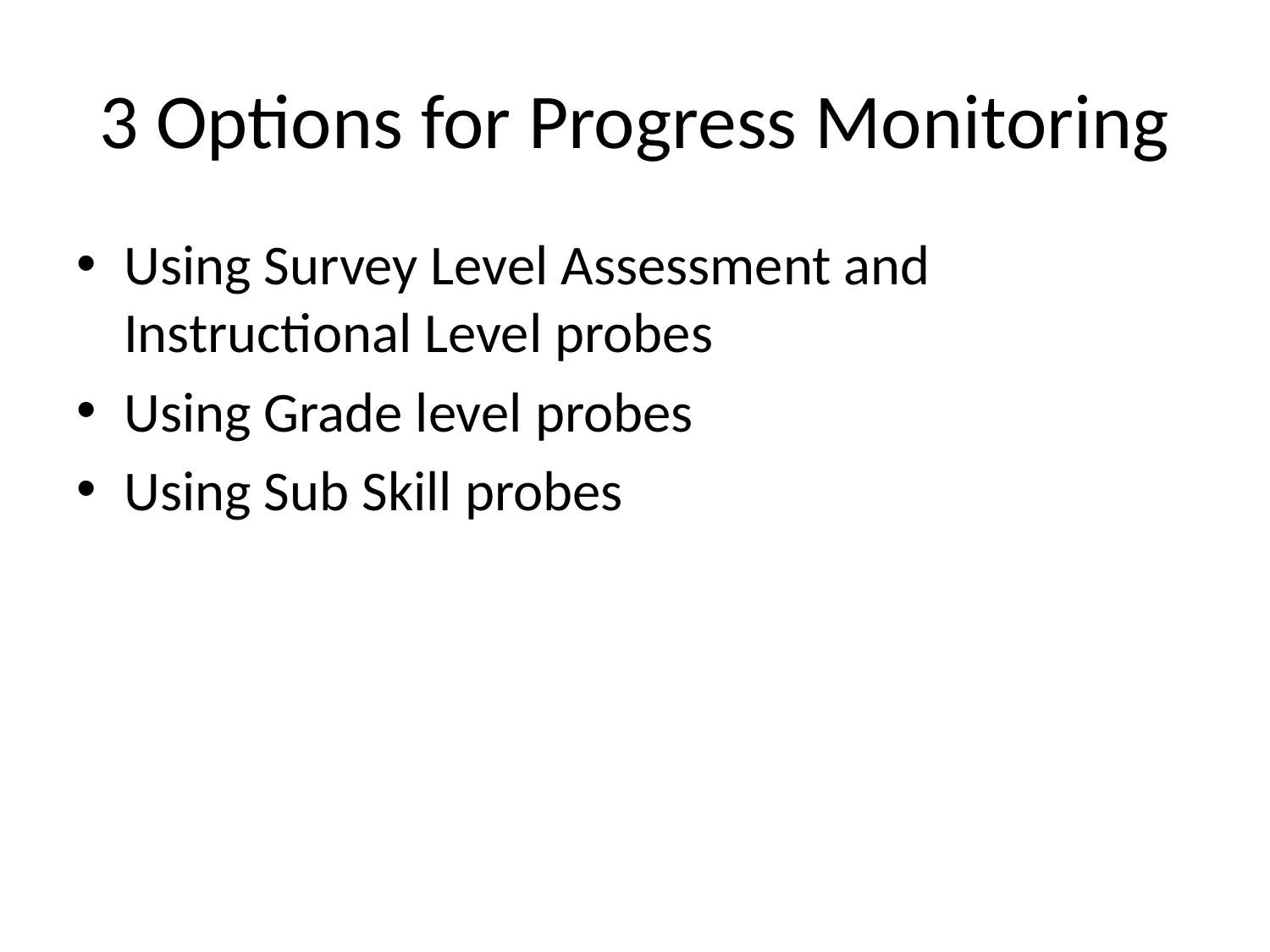

# 3 Options for Progress Monitoring
Using Survey Level Assessment and Instructional Level probes
Using Grade level probes
Using Sub Skill probes